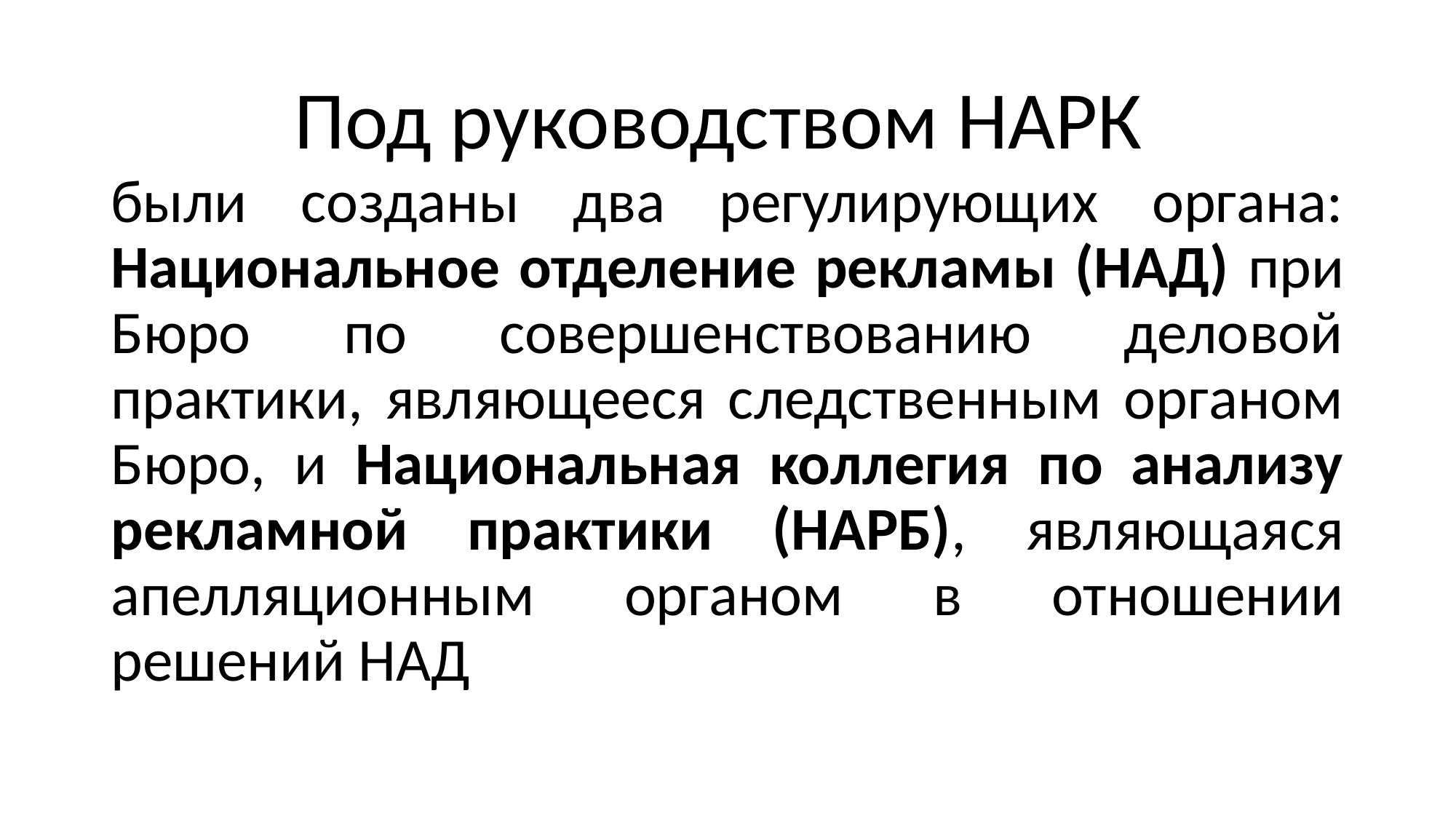

# Под руководством НАРК
были созданы два регулирующих органа: Национальное отделение рекламы (НАД) при Бюро по совершенствованию деловой практики, являющееся следственным органом Бюро, и Национальная коллегия по анализу рекламной практики (НАРБ), являющаяся апелляционным органом в отношении решений НАД